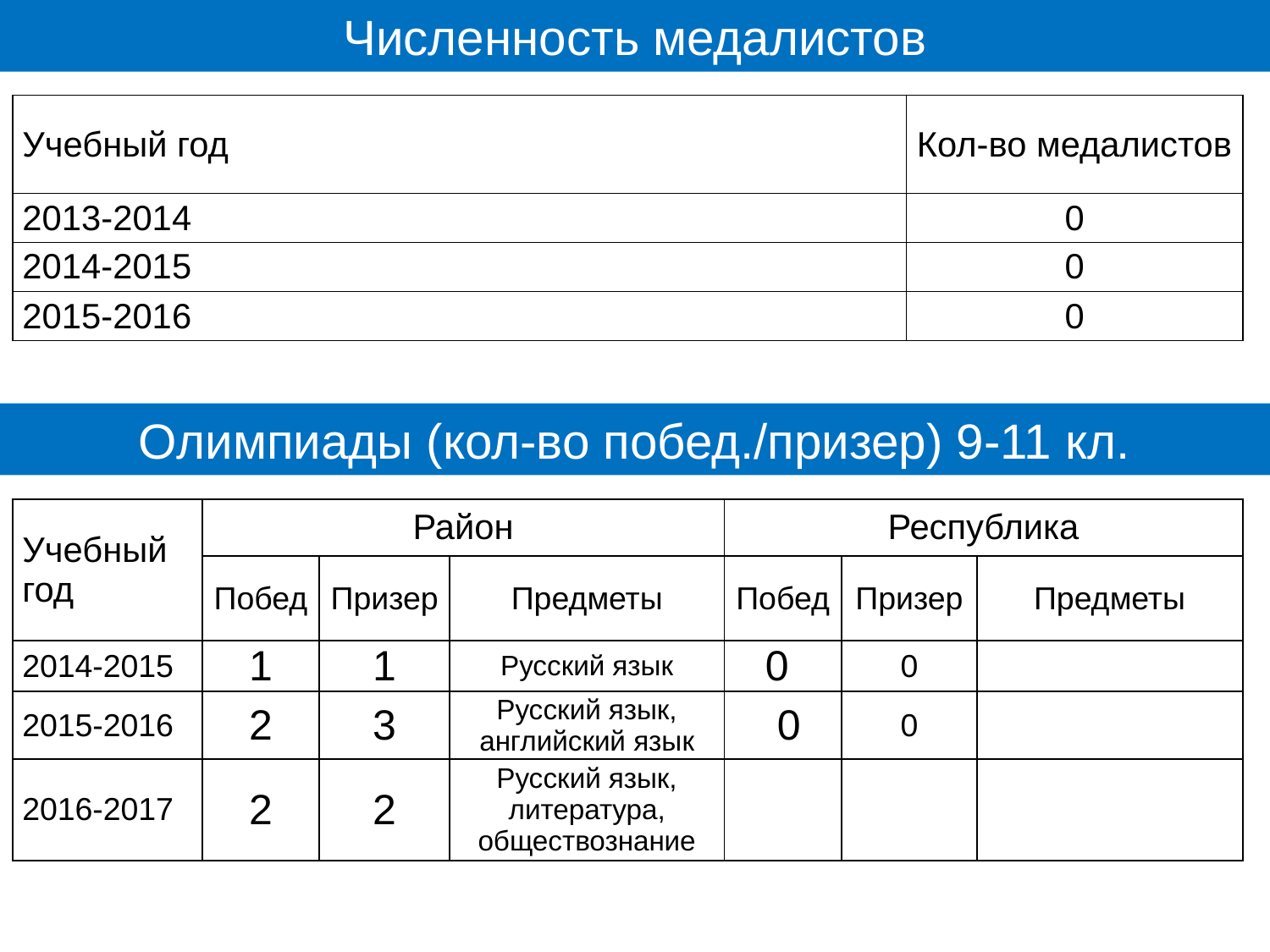

Численность медалистов
| Учебный год | Кол-во медалистов |
| --- | --- |
| 2013-2014 | 0 |
| 2014-2015 | 0 |
| 2015-2016 | 0 |
Олимпиады (кол-во побед./призер) 9-11 кл.
| Учебный год | Район |  |  | Республика |  |  |
| --- | --- | --- | --- | --- | --- | --- |
|  | Побед | Призер | Предметы | Побед | Призер | Предметы |
| 2014-2015 | 1 | 1 | Русский язык | 0 | 0 |  |
| 2015-2016 | 2 | 3 | Русский язык, английский язык | 0 | 0 |  |
| 2016-2017 | 2 | 2 | Русский язык, литература, обществознание |  |  |  |